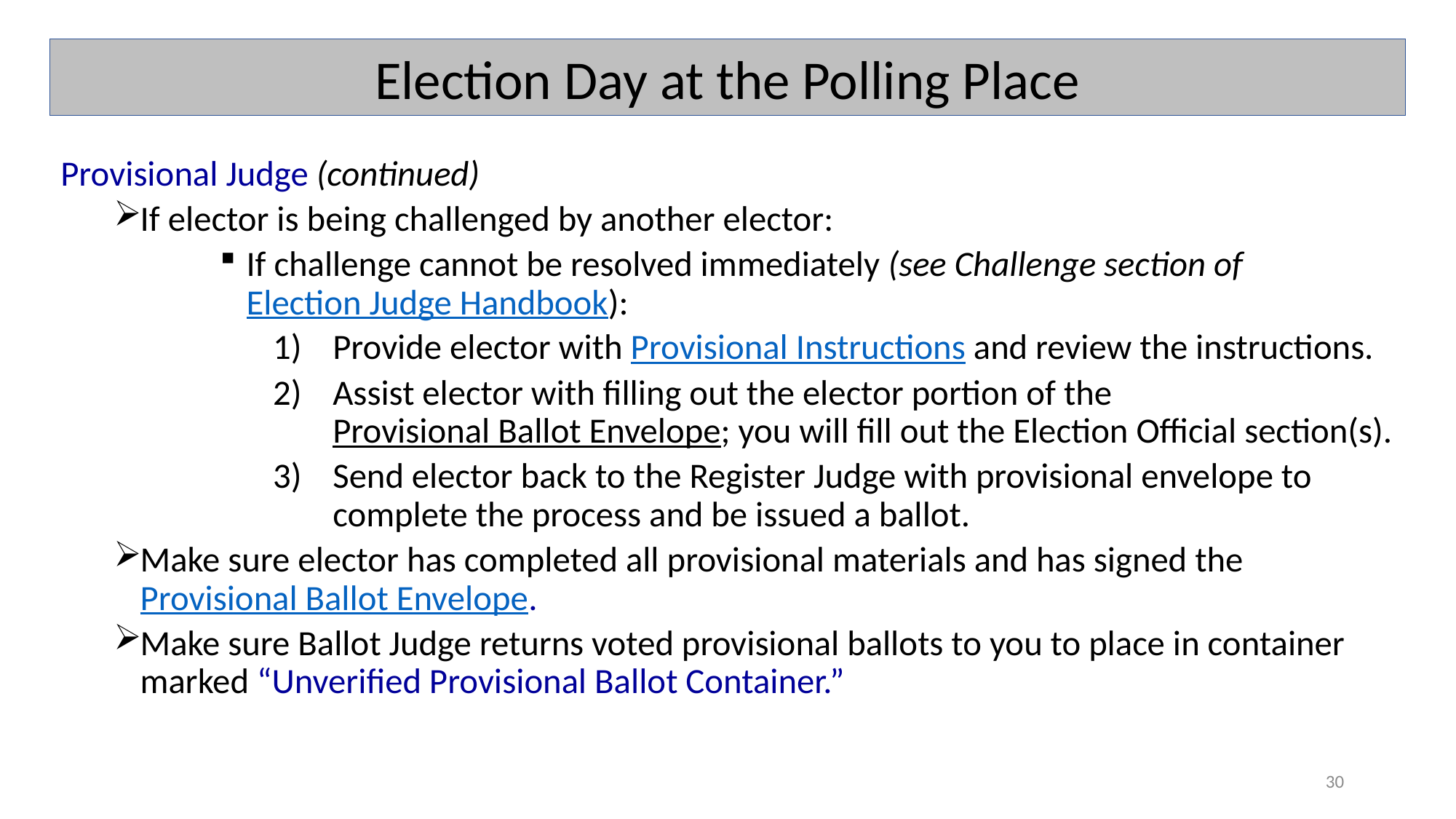

Election Day at the Polling Place
Provisional Judge (continued)
If elector is being challenged by another elector:
If challenge cannot be resolved immediately (see Challenge section of Election Judge Handbook):
Provide elector with Provisional Instructions and review the instructions.
Assist elector with filling out the elector portion of the Provisional Ballot Envelope; you will fill out the Election Official section(s).
Send elector back to the Register Judge with provisional envelope to complete the process and be issued a ballot.
Make sure elector has completed all provisional materials and has signed the Provisional Ballot Envelope.
Make sure Ballot Judge returns voted provisional ballots to you to place in container marked “Unverified Provisional Ballot Container.”

30